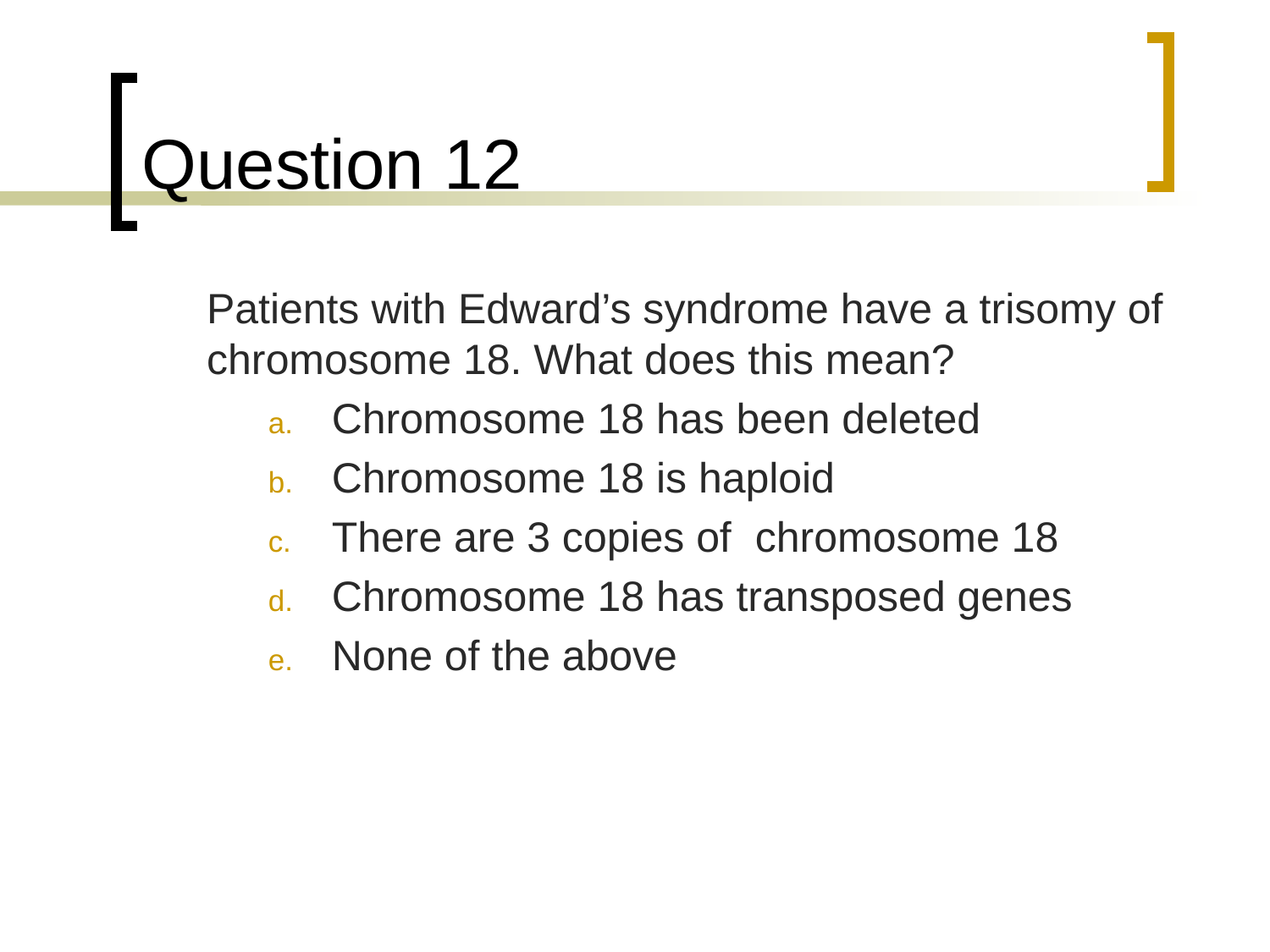

# Question 12
	Patients with Edward’s syndrome have a trisomy of chromosome 18. What does this mean?
Chromosome 18 has been deleted
Chromosome 18 is haploid
There are 3 copies of  chromosome 18
Chromosome 18 has transposed genes
None of the above